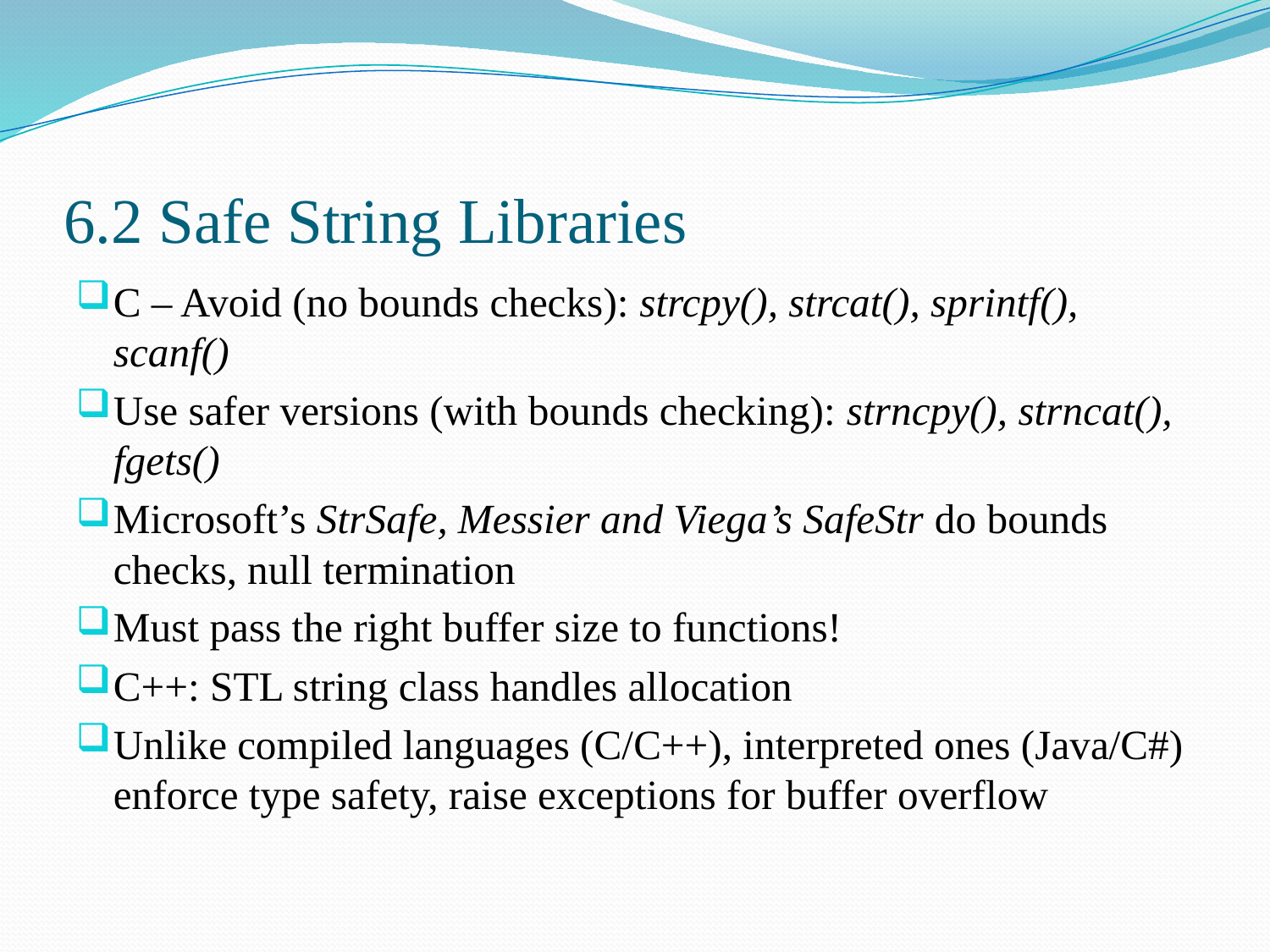

# 6.2 Safe String Libraries
C – Avoid (no bounds checks): strcpy(), strcat(), sprintf(), scanf()
Use safer versions (with bounds checking): strncpy(), strncat(), fgets()
Microsoft’s StrSafe, Messier and Viega’s SafeStr do bounds checks, null termination
Must pass the right buffer size to functions!
C++: STL string class handles allocation
Unlike compiled languages (C/C++), interpreted ones (Java/C#) enforce type safety, raise exceptions for buffer overflow